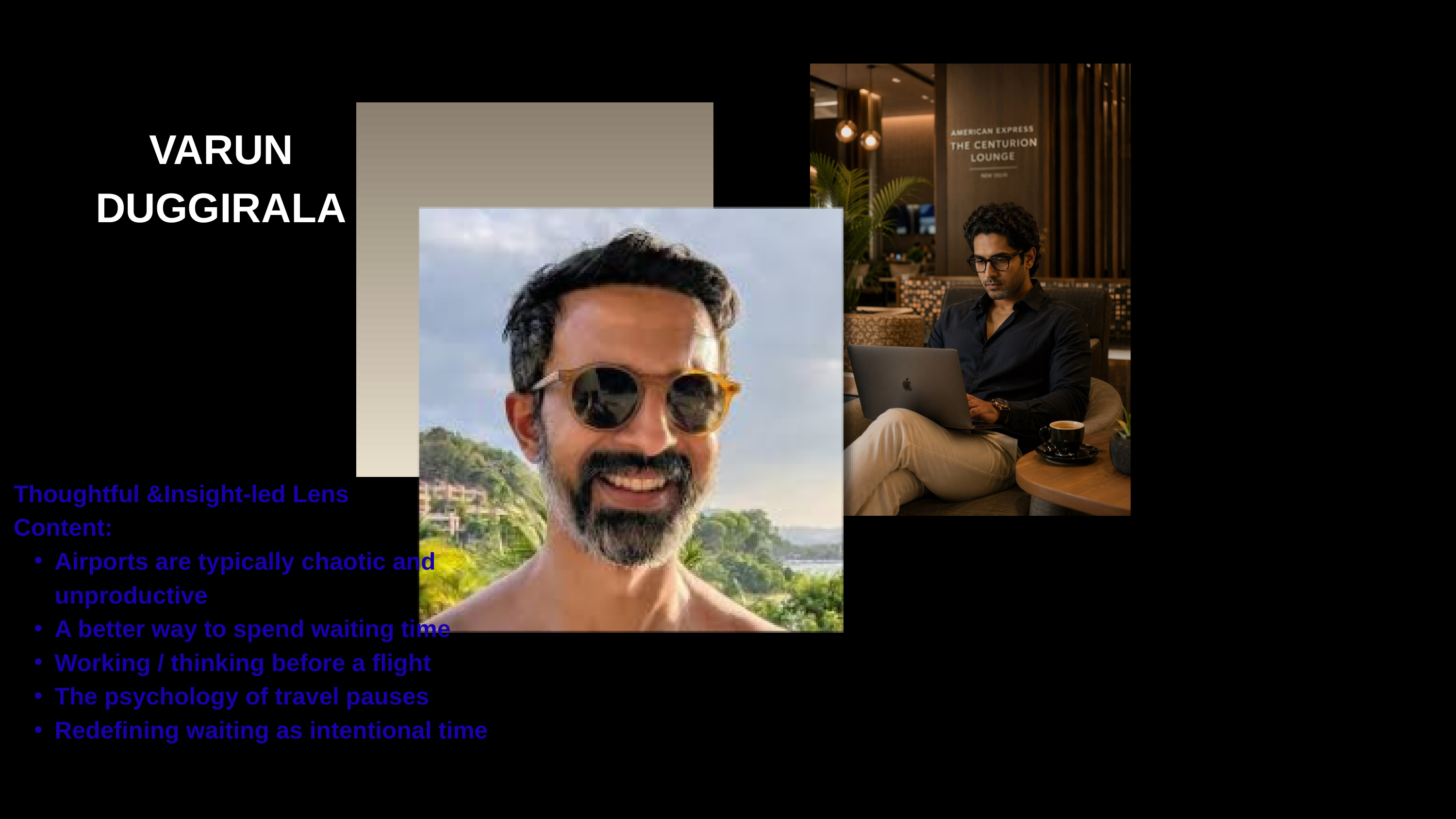

VARUN DUGGIRALA

Thoughtful &Insight-led Lens
Content:
Airports are typically chaotic and unproductive
A better way to spend waiting time
Working / thinking before a flight
The psychology of travel pauses
Redefining waiting as intentional time